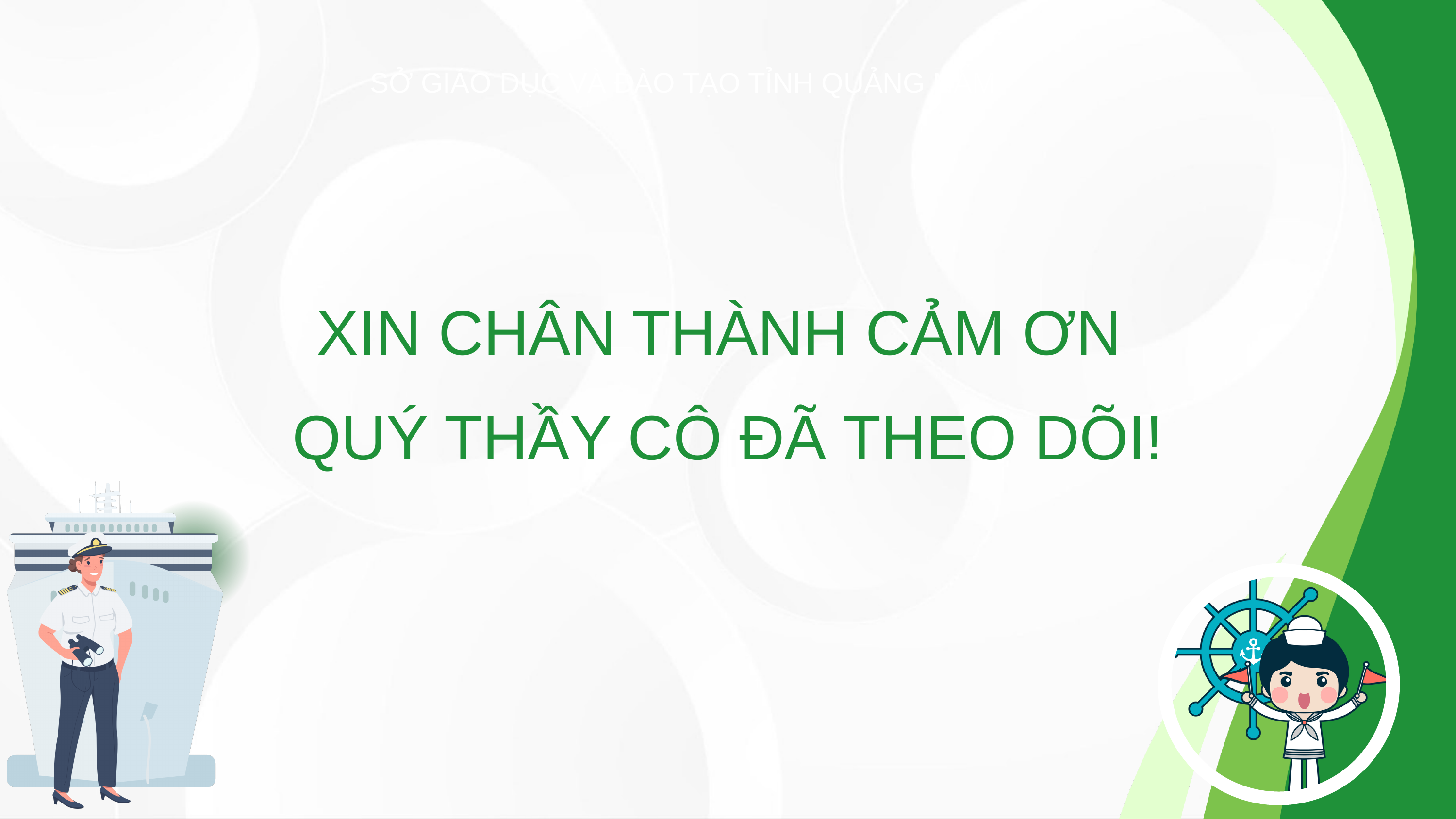

SỞ GIÁO DỤC VÀ ĐÀO TẠO TỈNH QUẢNG NAM
XIN CHÂN THÀNH CẢM ƠN
QUÝ THẦY CÔ ĐÃ THEO DÕI!